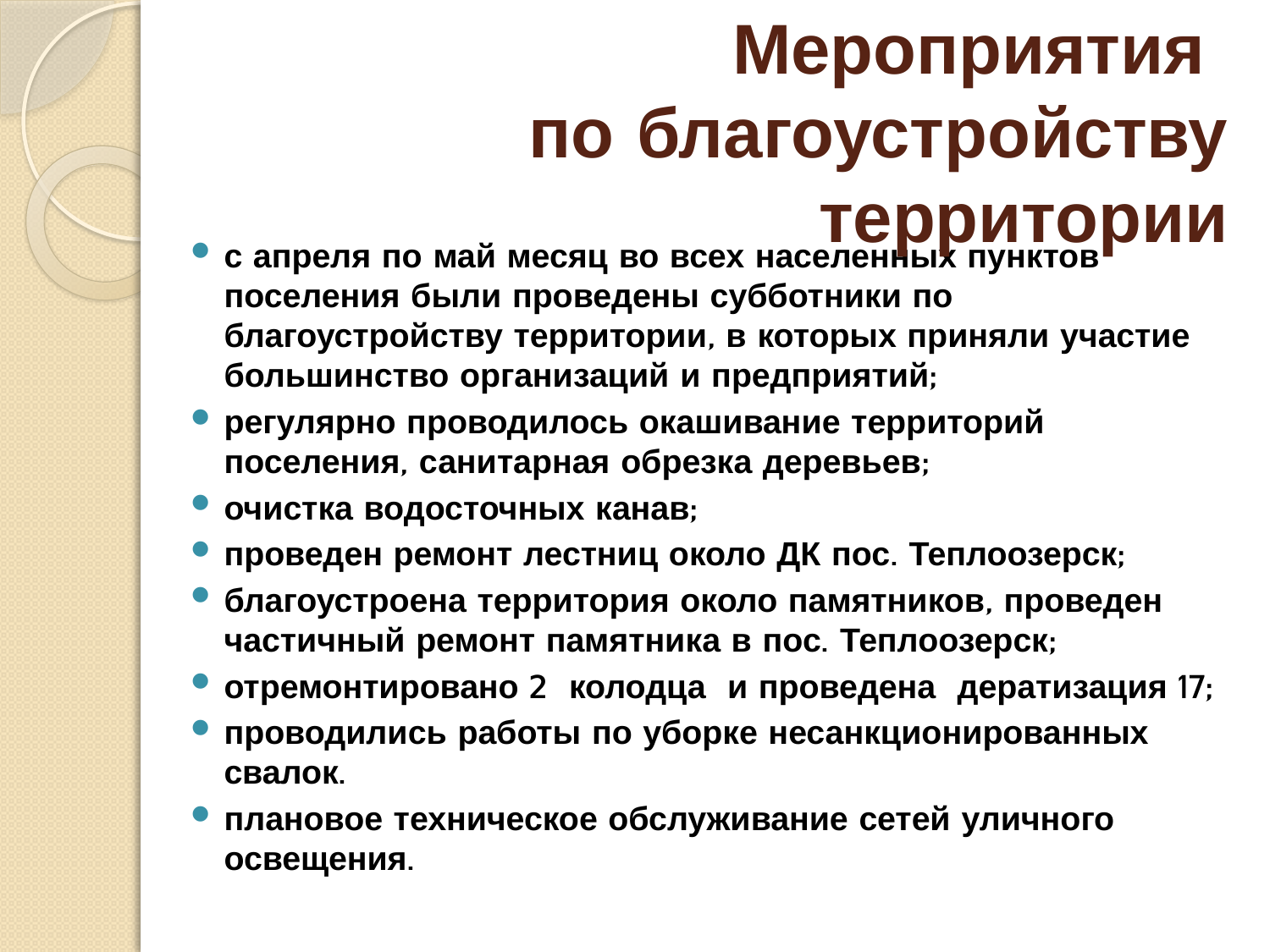

# Мероприятия по благоустройству территории
с апреля по май месяц во всех населенных пунктов поселения были проведены субботники по благоустройству территории, в которых приняли участие большинство организаций и предприятий;
регулярно проводилось окашивание территорий поселения, санитарная обрезка деревьев;
очистка водосточных канав;
проведен ремонт лестниц около ДК пос. Теплоозерск;
благоустроена территория около памятников, проведен частичный ремонт памятника в пос. Теплоозерск;
отремонтировано 2  колодца  и проведена  дератизация 17;
проводились работы по уборке несанкционированных свалок.
плановое техническое обслуживание сетей уличного освещения.